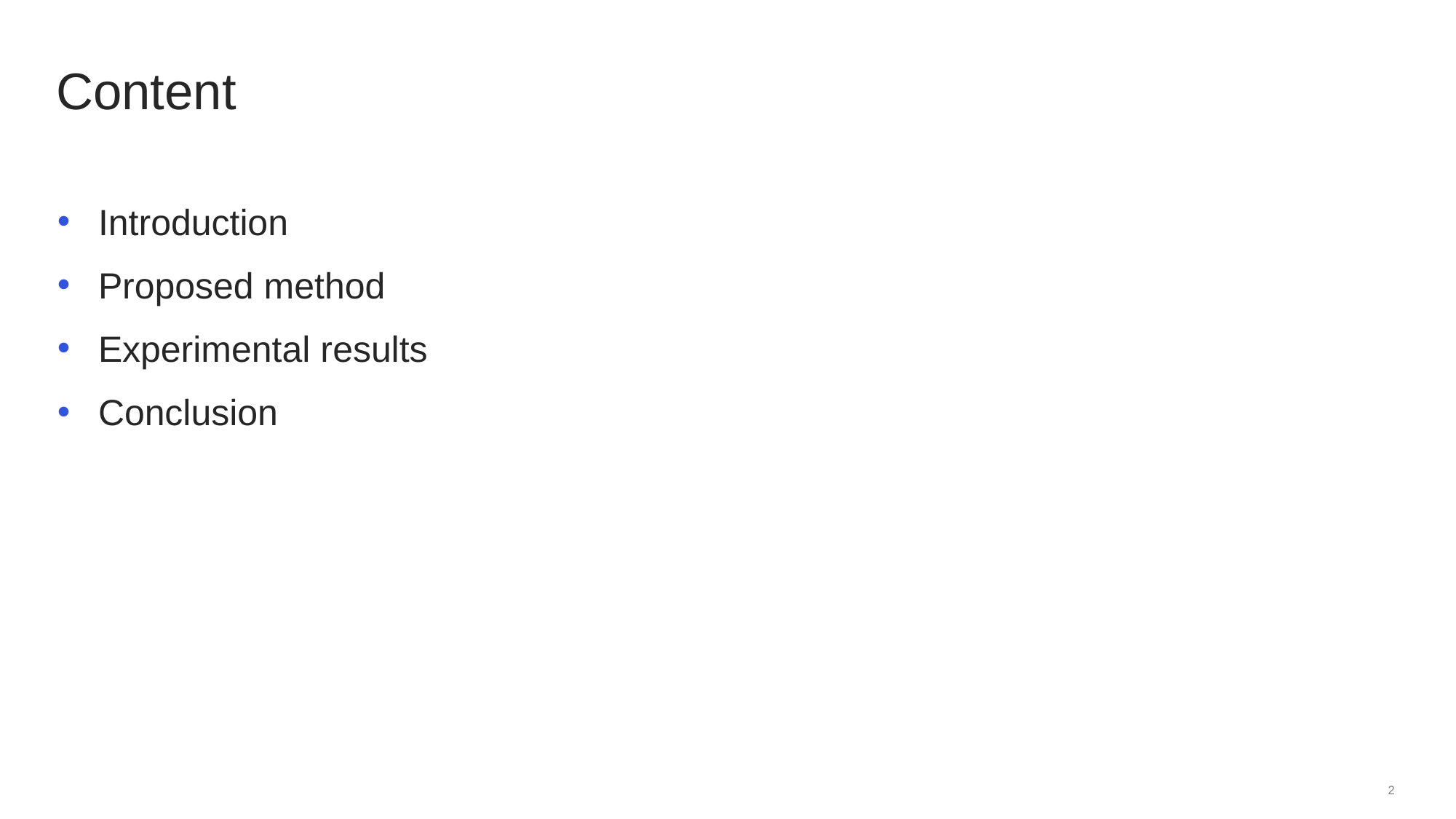

# Content

Introduction
Proposed method
Experimental results
Conclusion